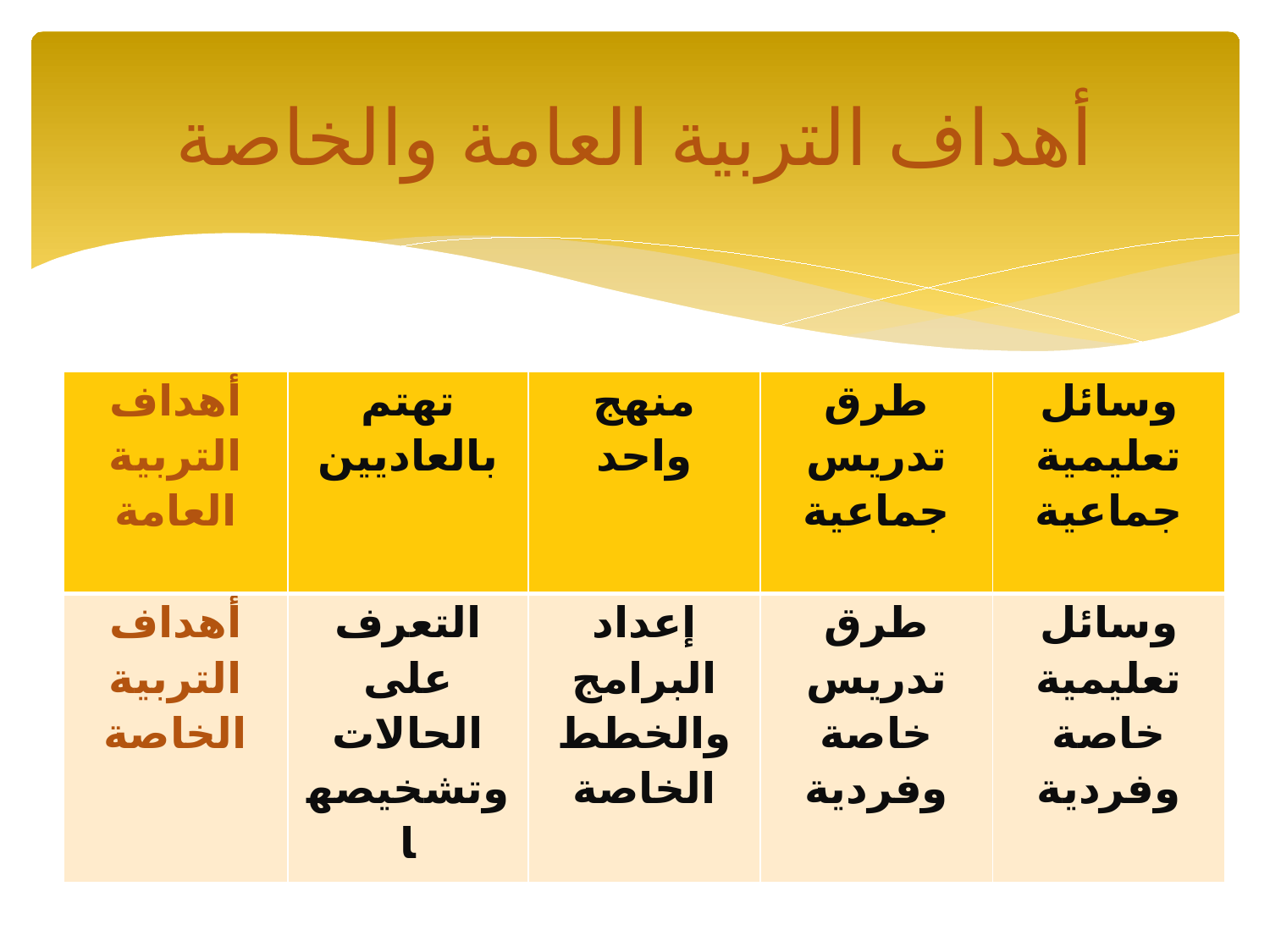

# أهداف التربية العامة والخاصة
| أهداف التربية العامة | تهتم بالعاديين | منهج واحد | طرق تدريس جماعية | وسائل تعليمية جماعية |
| --- | --- | --- | --- | --- |
| أهداف التربية الخاصة | التعرف على الحالات وتشخيصها | إعداد البرامج والخطط الخاصة | طرق تدريس خاصة وفردية | وسائل تعليمية خاصة وفردية |